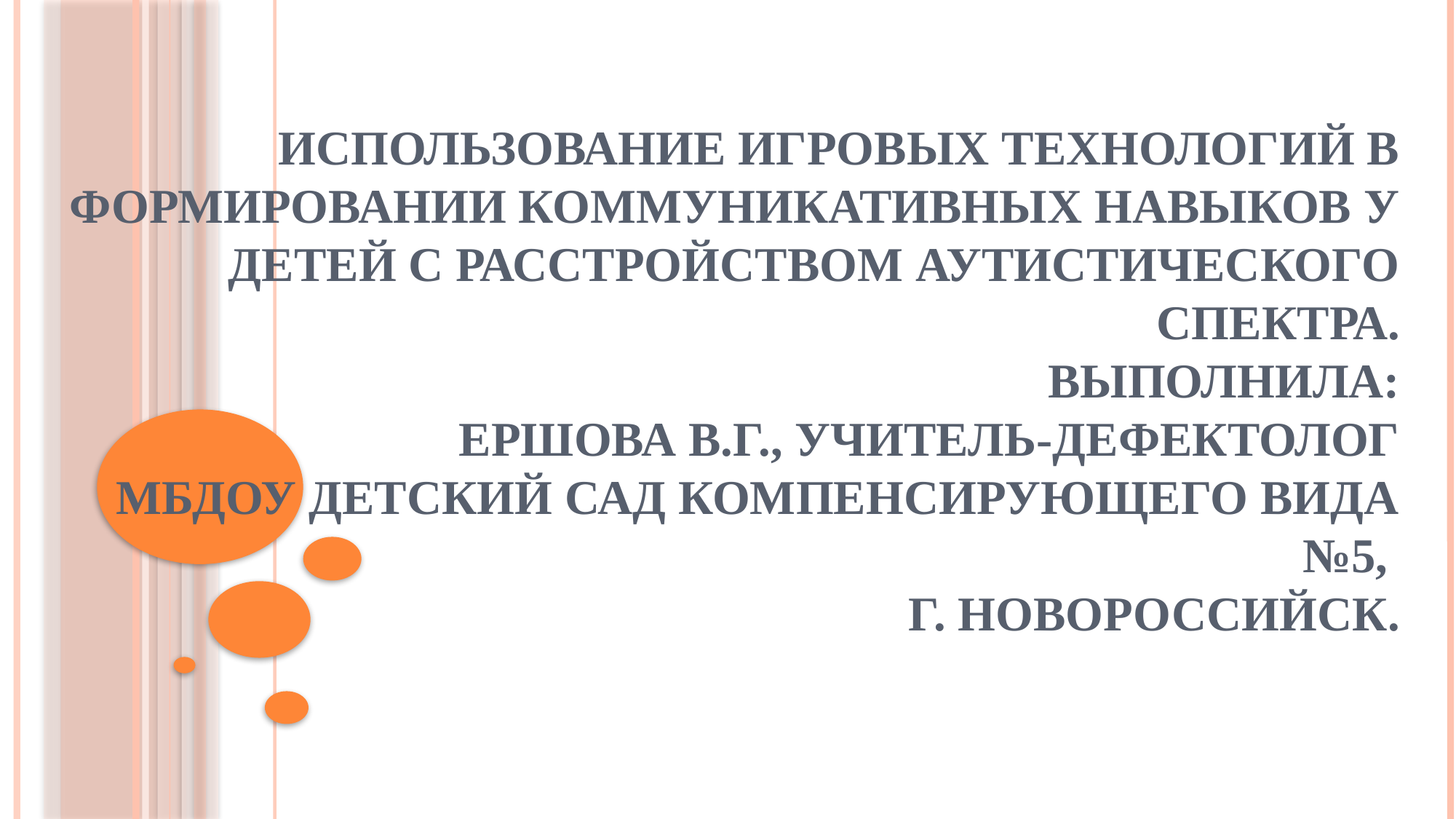

# Использование игровых технологий в формировании коммуникативных навыков у детей с расстройством аутистического спектра. Выполнила: Ершова В.Г., учитель-дефектолог МБДОУ детский сад компенсирующего вида №5, г. Новороссийск.